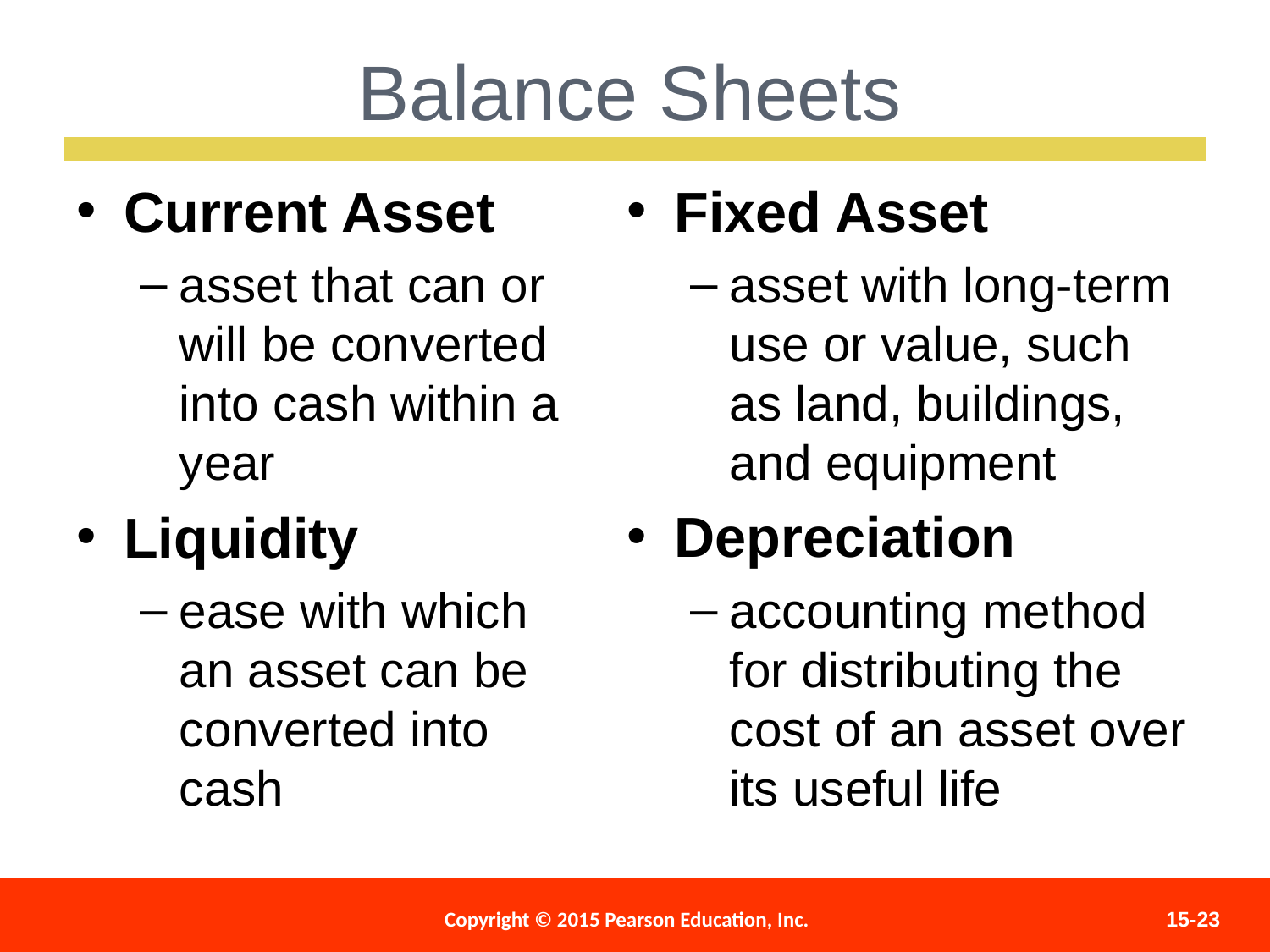

Balance Sheets
Current Asset
asset that can or will be converted into cash within a year
Liquidity
ease with which an asset can be converted into cash

Fixed Asset
asset with long-term use or value, such as land, buildings, and equipment
Depreciation
accounting method for distributing the cost of an asset over its useful life